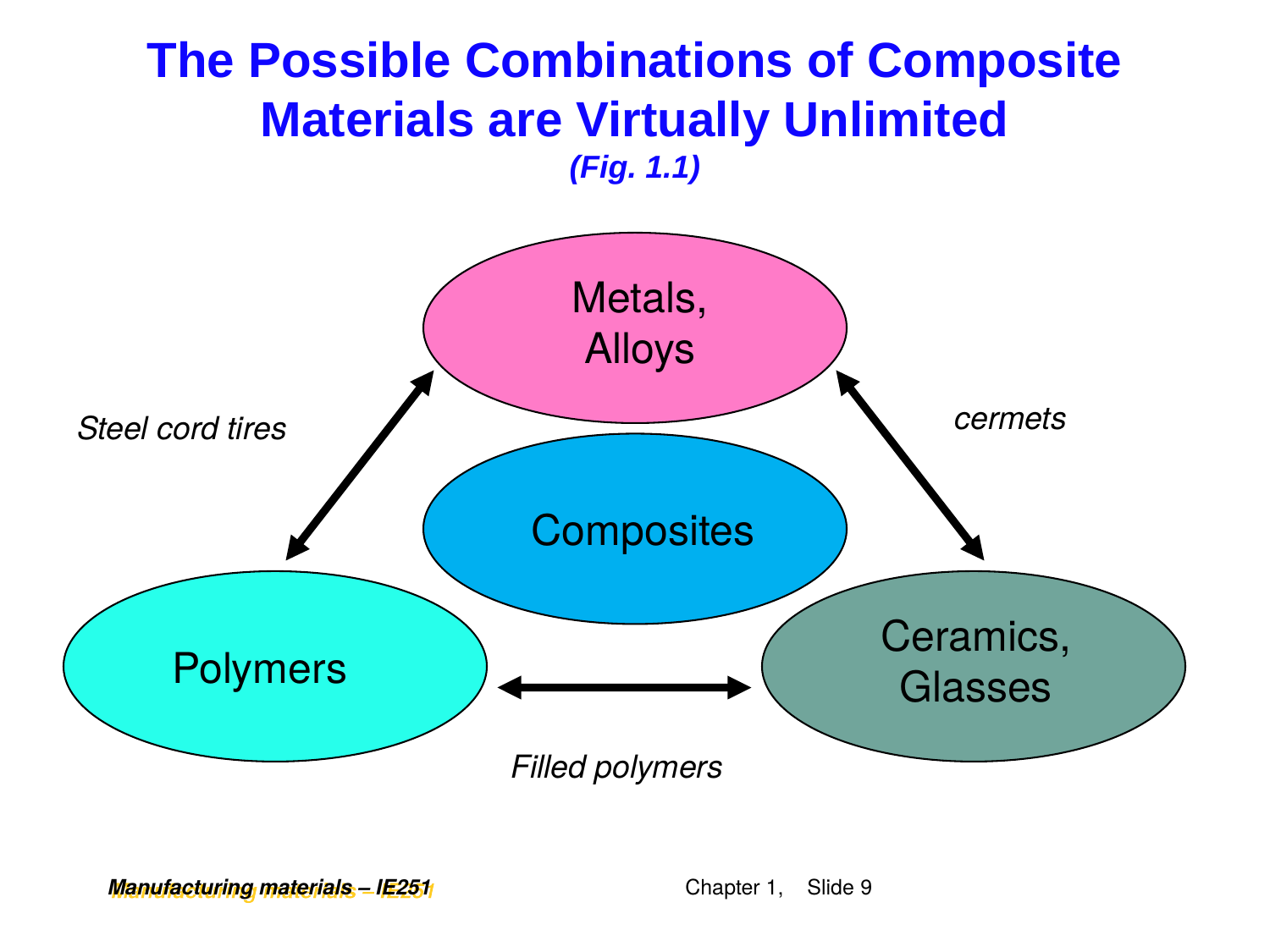

# The Possible Combinations of Composite Materials are Virtually Unlimited (Fig. 1.1)

Metals, Alloys

cermets
Steel cord tires

Composites

Ceramics,
Glasses
Polymers

Filled polymers